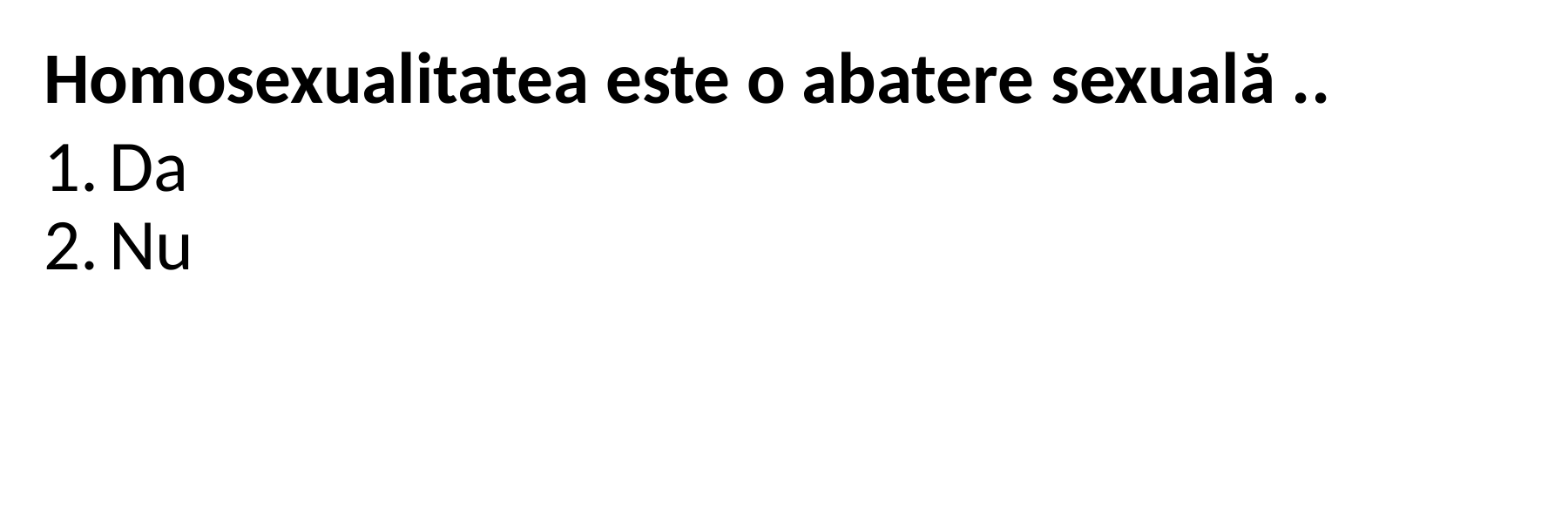

Homosexualitatea este o abatere sexuală ..
Da
Nu